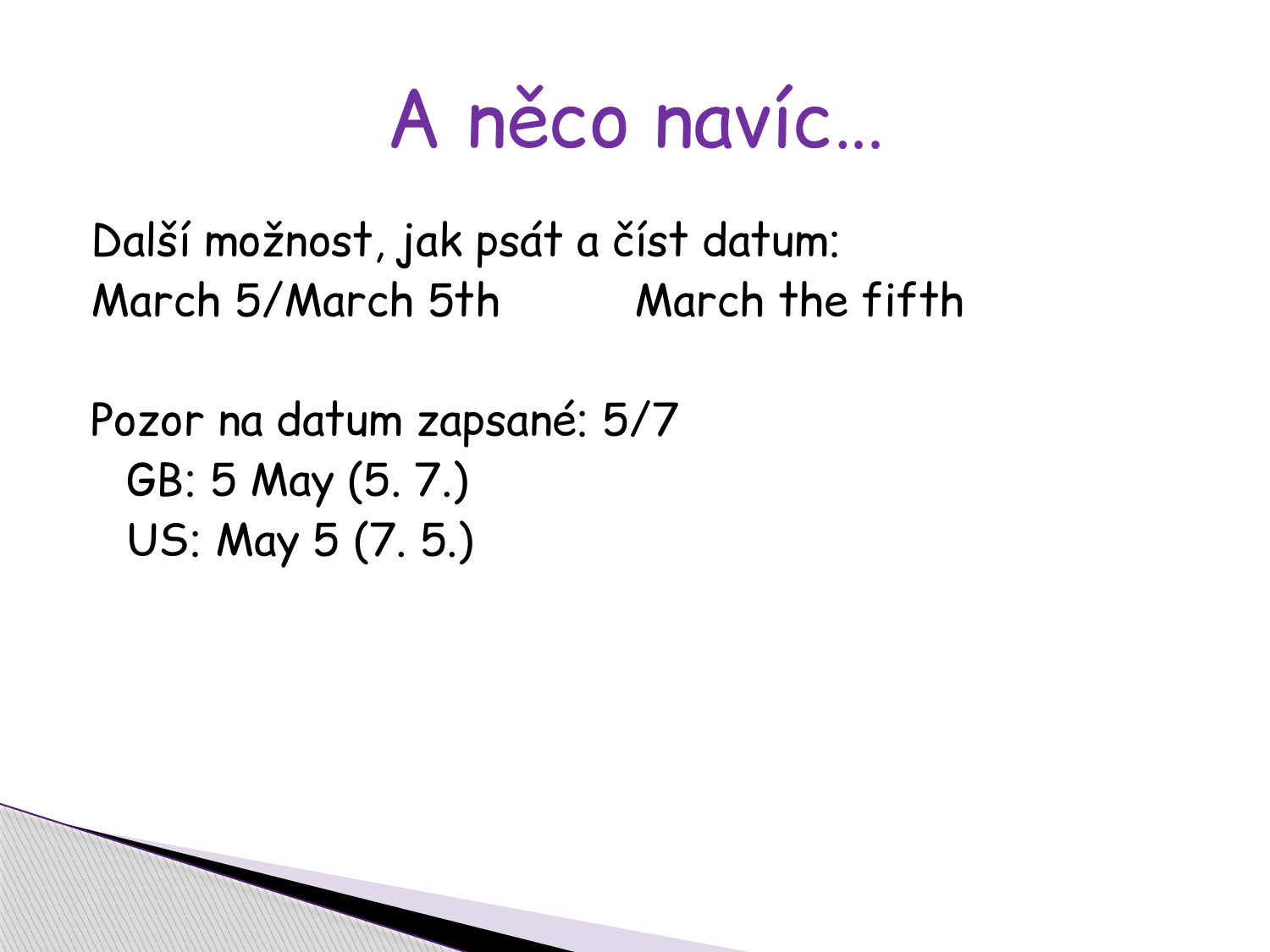

# A něco navíc…
Další možnost, jak psát a číst datum:
March 5/March 5th		March the fifth

Pozor na datum zapsané: 5/7
	GB: 5 May (5. 7.)
	US: May 5 (7. 5.)